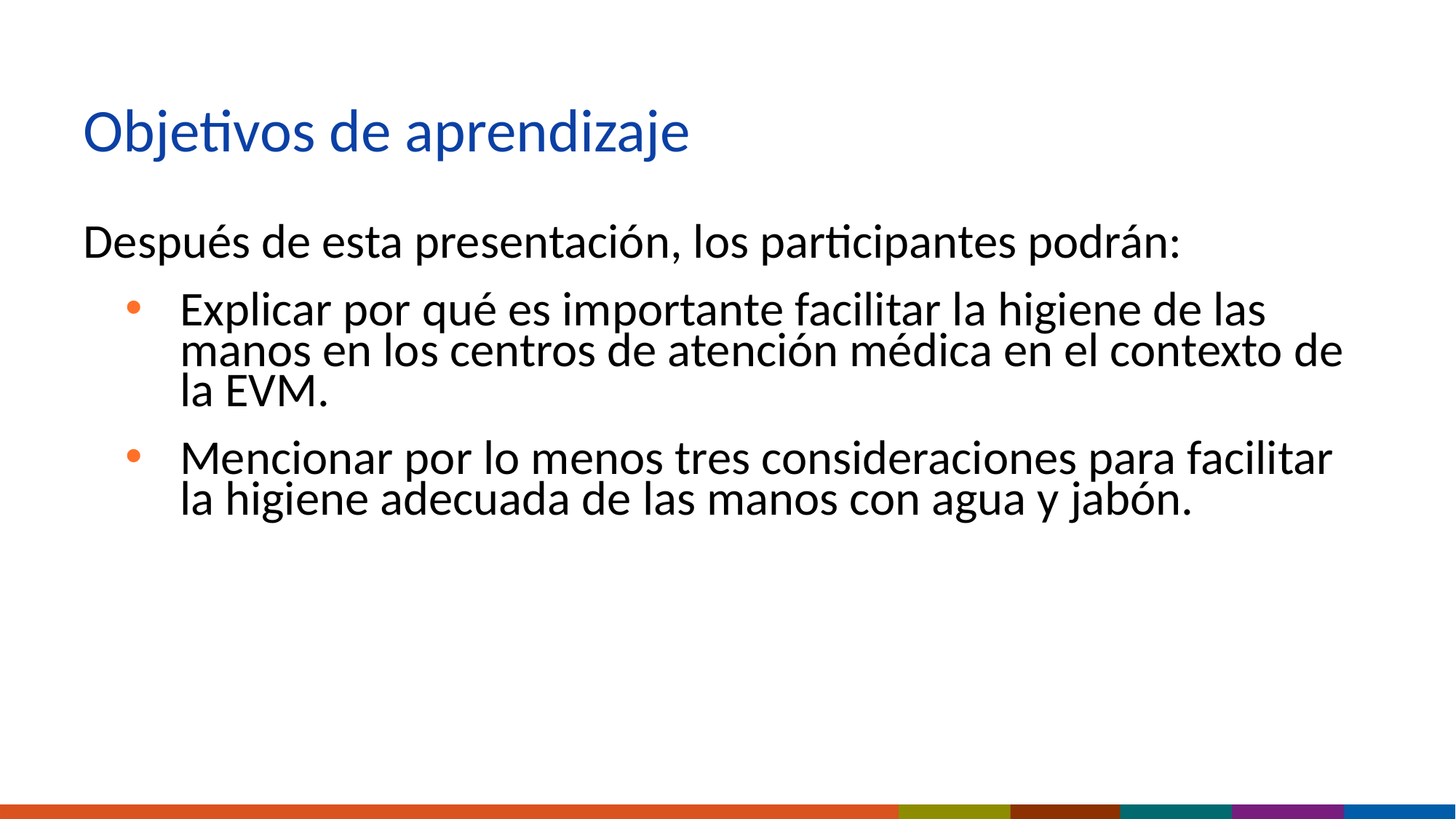

# Objetivos de aprendizaje
Después de esta presentación, los participantes podrán:
Explicar por qué es importante facilitar la higiene de las manos en los centros de atención médica en el contexto de la EVM.
Mencionar por lo menos tres consideraciones para facilitar la higiene adecuada de las manos con agua y jabón.